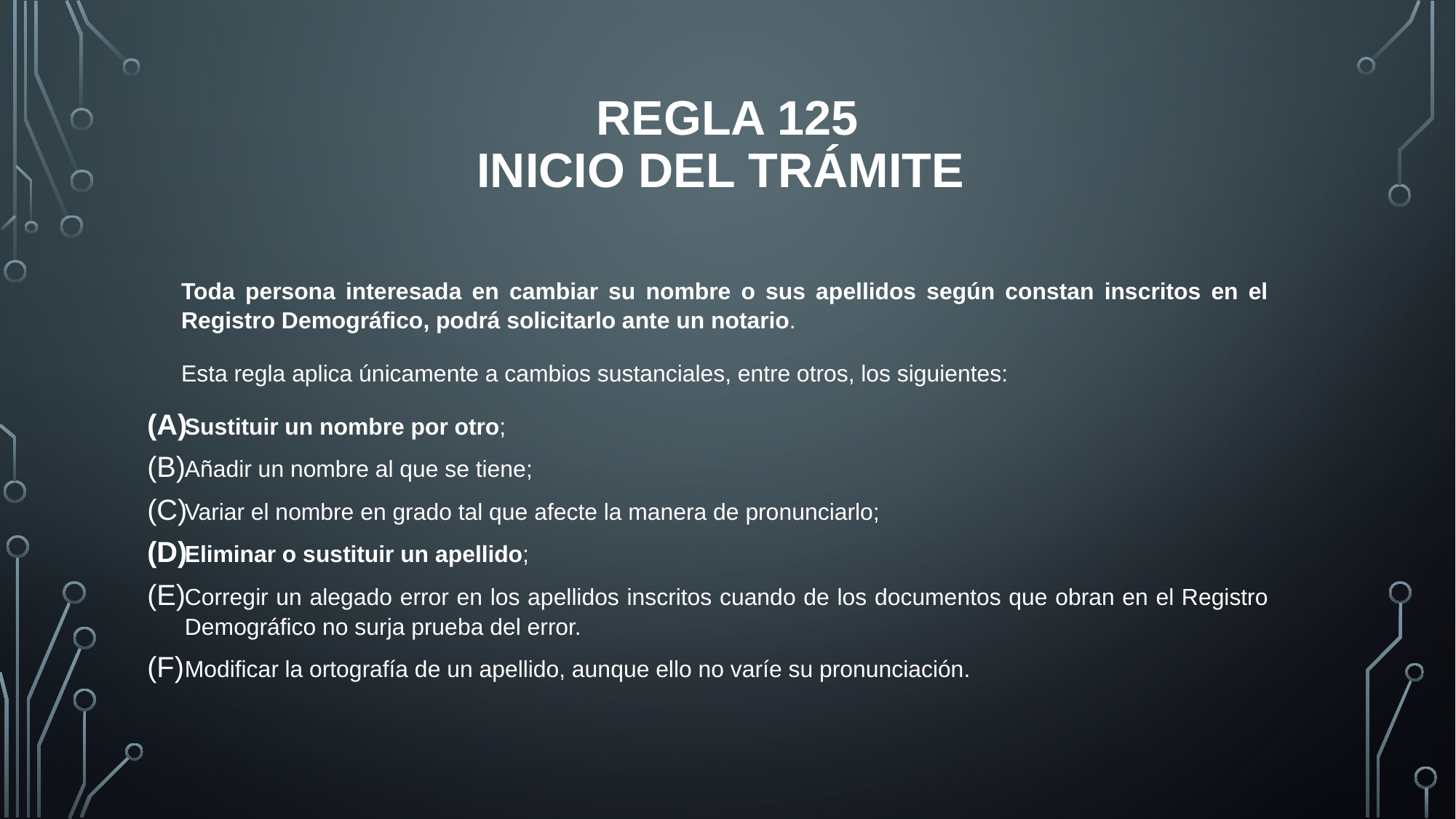

# Regla 125 Inicio del trámite
Toda persona interesada en cambiar su nombre o sus apellidos según constan inscritos en el Registro Demográfico, podrá solicitarlo ante un notario.
Esta regla aplica únicamente a cambios sustanciales, entre otros, los siguientes:
Sustituir un nombre por otro;
Añadir un nombre al que se tiene;
Variar el nombre en grado tal que afecte la manera de pronunciarlo;
Eliminar o sustituir un apellido;
Corregir un alegado error en los apellidos inscritos cuando de los documentos que obran en el Registro Demográfico no surja prueba del error.
Modificar la ortografía de un apellido, aunque ello no varíe su pronunciación.